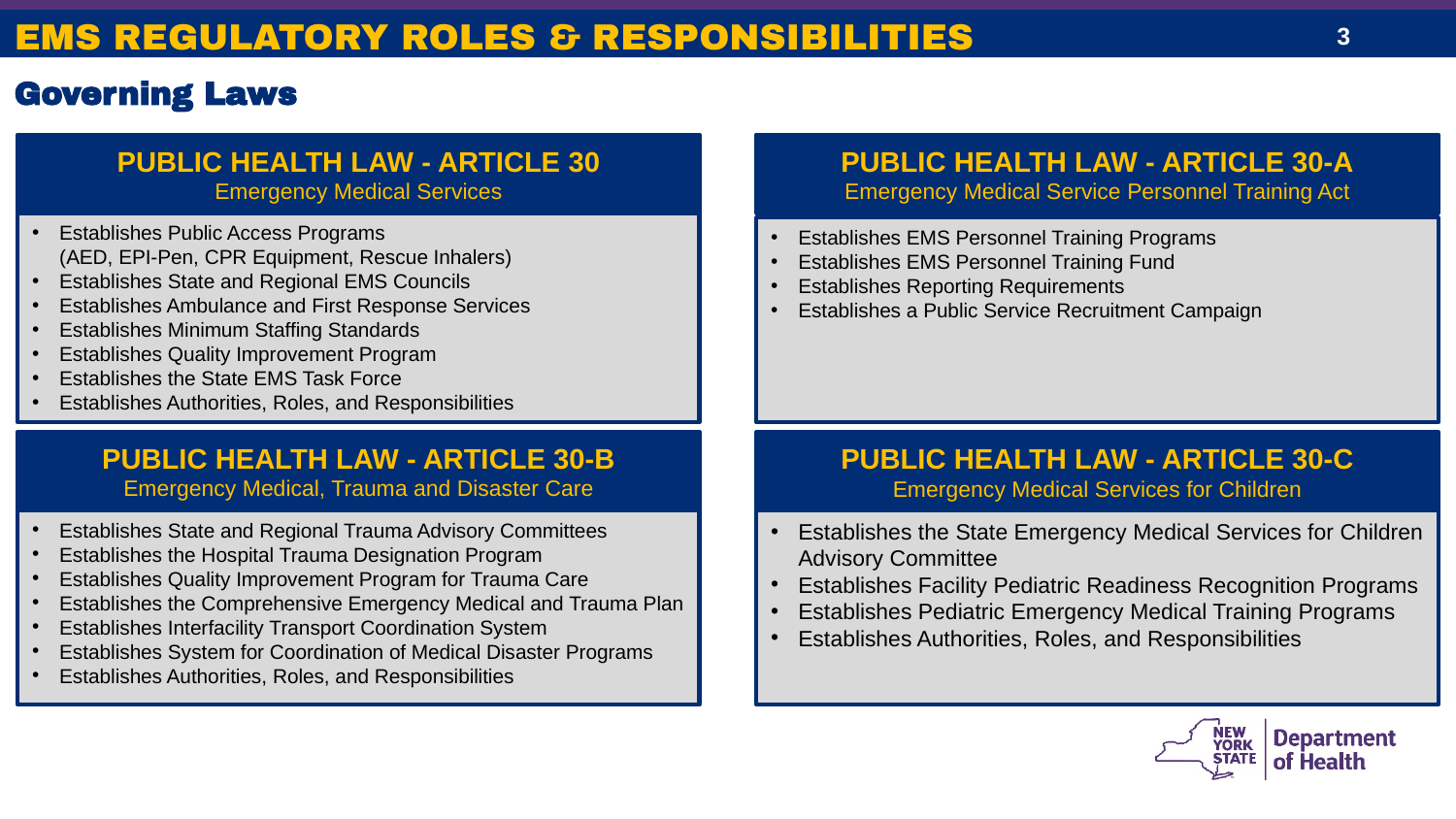

EMS REGULATORY ROLES & RESPONSIBILITIES
Governing Laws
PUBLIC HEALTH LAW - ARTICLE 30
Emergency Medical Services
PUBLIC HEALTH LAW - ARTICLE 30-A
Emergency Medical Service Personnel Training Act
Establishes Public Access Programs
(AED, EPI-Pen, CPR Equipment, Rescue Inhalers)
Establishes State and Regional EMS Councils
Establishes Ambulance and First Response Services
Establishes Minimum Staffing Standards
Establishes Quality Improvement Program
Establishes the State EMS Task Force
Establishes Authorities, Roles, and Responsibilities

Establishes EMS Personnel Training Programs
Establishes EMS Personnel Training Fund
Establishes Reporting Requirements
Establishes a Public Service Recruitment Campaign

PUBLIC HEALTH LAW - ARTICLE 30-B
Emergency Medical, Trauma and Disaster Care
PUBLIC HEALTH LAW - ARTICLE 30-C
Emergency Medical Services for Children
Establishes State and Regional Trauma Advisory Committees
Establishes the Hospital Trauma Designation Program
Establishes Quality Improvement Program for Trauma Care
Establishes the Comprehensive Emergency Medical and Trauma Plan
Establishes Interfacility Transport Coordination System
Establishes System for Coordination of Medical Disaster Programs
Establishes Authorities, Roles, and Responsibilities
Establishes the State Emergency Medical Services for Children Advisory Committee
Establishes Facility Pediatric Readiness Recognition Programs
Establishes Pediatric Emergency Medical Training Programs
Establishes Authorities, Roles, and Responsibilities